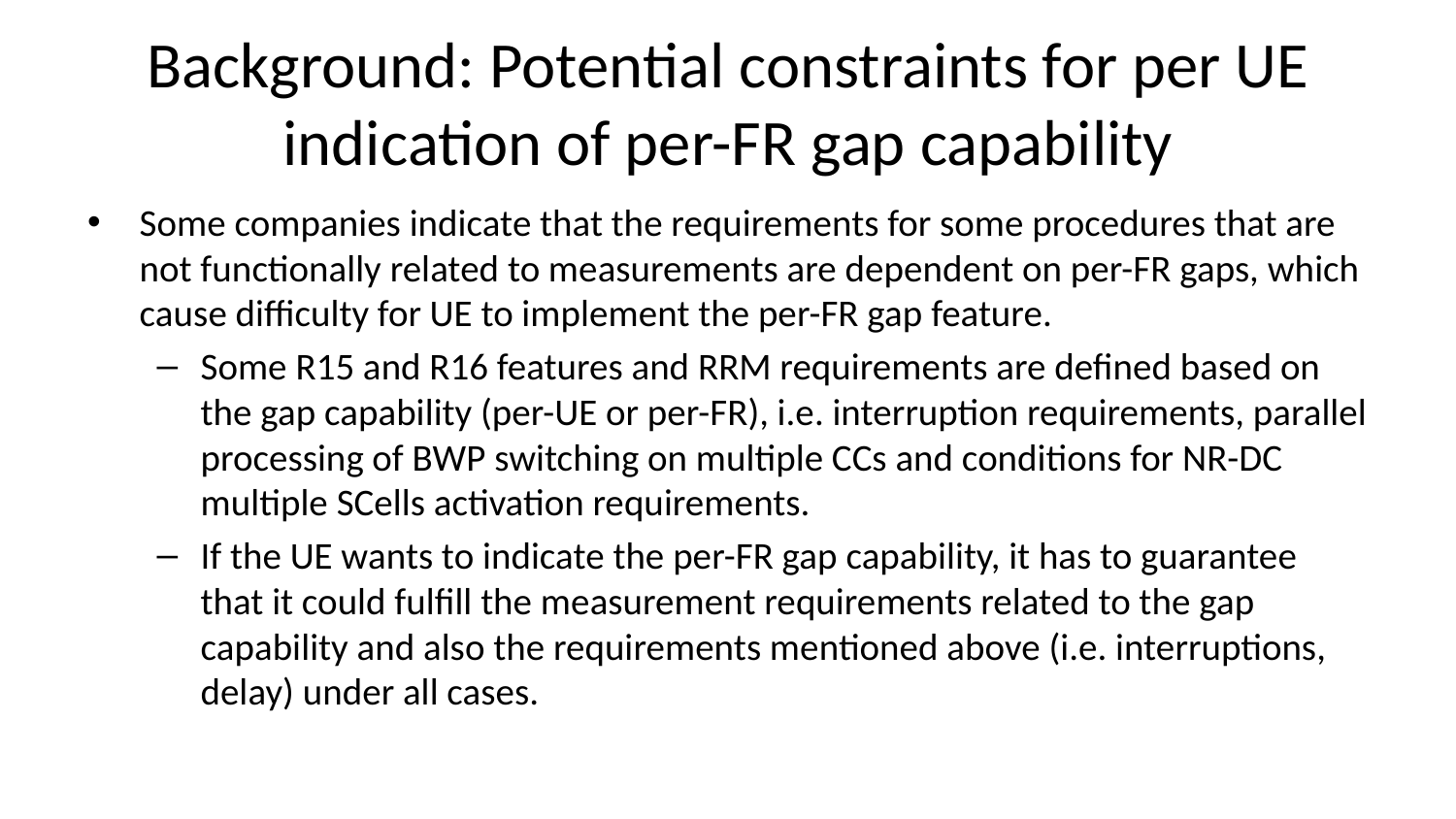

# Background: Potential constraints for per UE indication of per-FR gap capability
Some companies indicate that the requirements for some procedures that are not functionally related to measurements are dependent on per-FR gaps, which cause difficulty for UE to implement the per-FR gap feature.
Some R15 and R16 features and RRM requirements are defined based on the gap capability (per-UE or per-FR), i.e. interruption requirements, parallel processing of BWP switching on multiple CCs and conditions for NR-DC multiple SCells activation requirements.
If the UE wants to indicate the per-FR gap capability, it has to guarantee that it could fulfill the measurement requirements related to the gap capability and also the requirements mentioned above (i.e. interruptions, delay) under all cases.